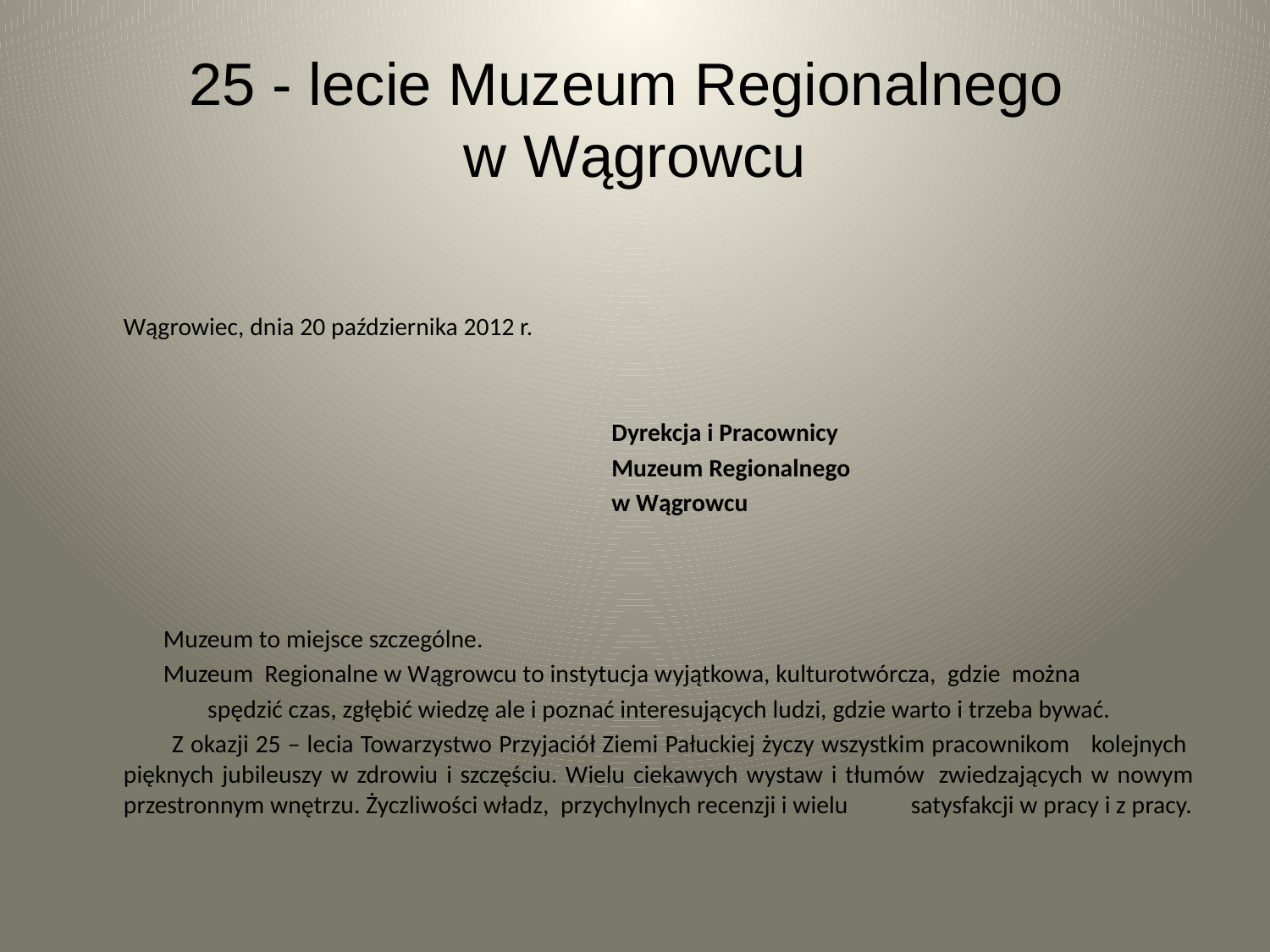

# 25 - lecie Muzeum Regionalnego w Wągrowcu

						Wągrowiec, dnia 20 października 2012 r.

	Dyrekcja i Pracownicy
	Muzeum Regionalnego
	w Wągrowcu

		       Muzeum to miejsce szczególne.
  		       Muzeum  Regionalne w Wągrowcu to instytucja wyjątkowa, kulturotwórcza,  gdzie  można
                       spędzić czas, zgłębić wiedzę ale i poznać interesujących ludzi, gdzie warto i trzeba bywać.
		       Z okazji 25 – lecia Towarzystwo Przyjaciół Ziemi Pałuckiej życzy wszystkim pracownikom 	kolejnych  pięknych jubileuszy w zdrowiu i szczęściu. Wielu ciekawych wystaw i tłumów 	zwiedzających w nowym przestronnym wnętrzu. Życzliwości władz,  przychylnych recenzji i wielu 	satysfakcji w pracy i z pracy.